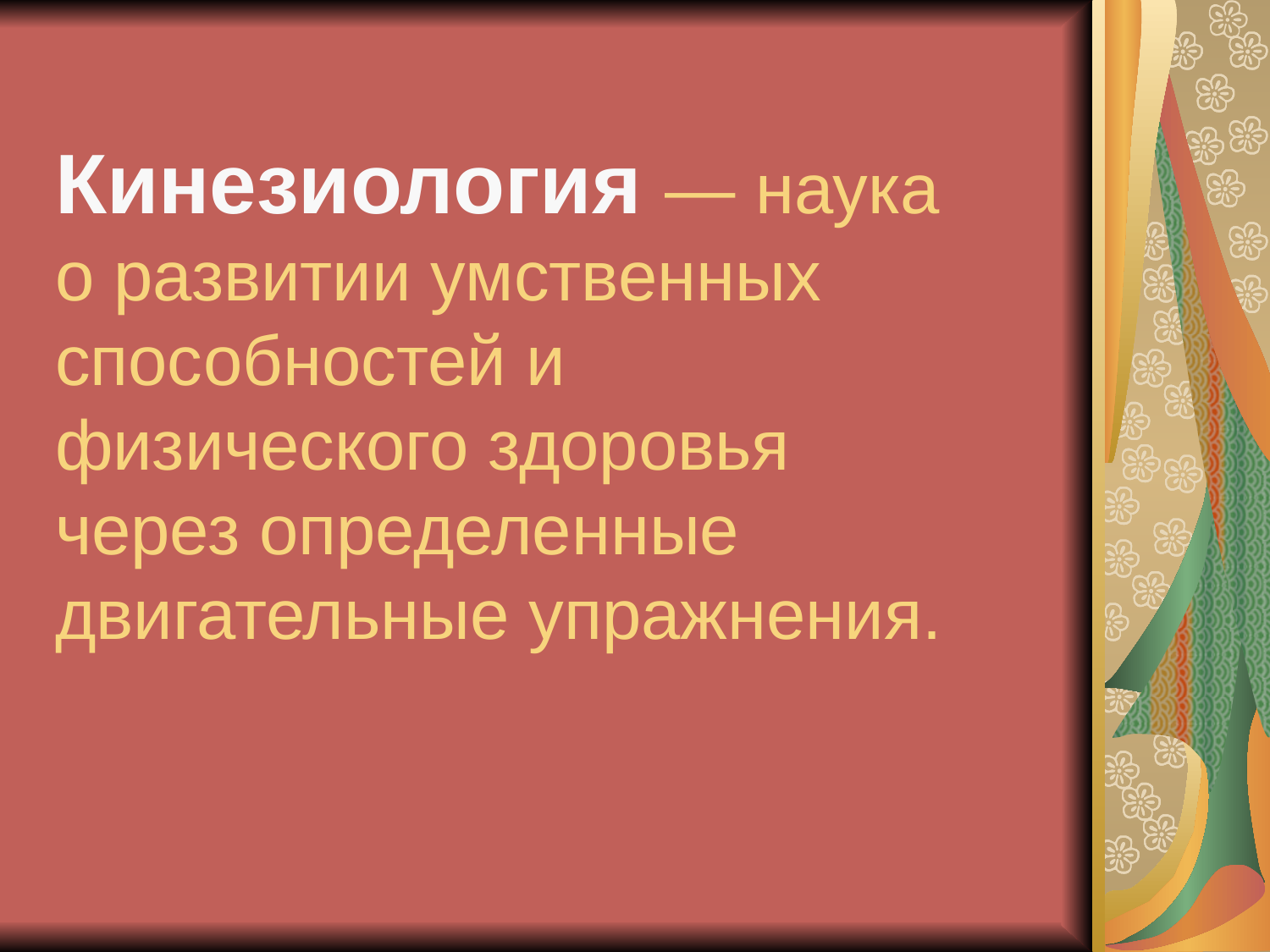

# Кинезиология — наука о развитии умственных способностей и физического здоровья через определенные двигательные упражнения.